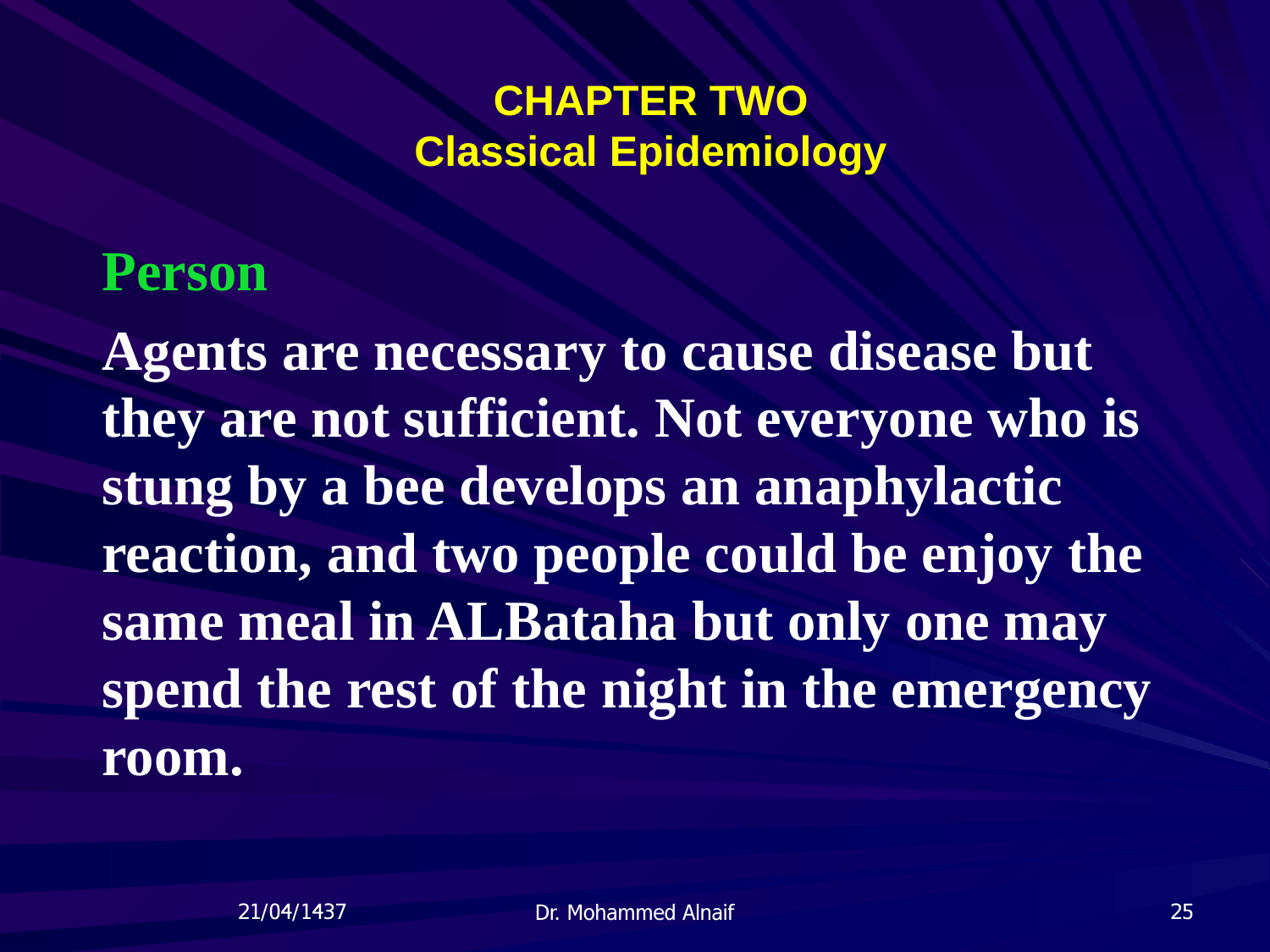

# CHAPTER TWO Classical Epidemiology
Person
Agents are necessary to cause disease but they are not sufficient. Not everyone who is stung by a bee develops an anaphylactic reaction, and two people could be enjoy the same meal in ALBataha but only one may spend the rest of the night in the emergency room.
21/04/1437
25
Dr. Mohammed Alnaif